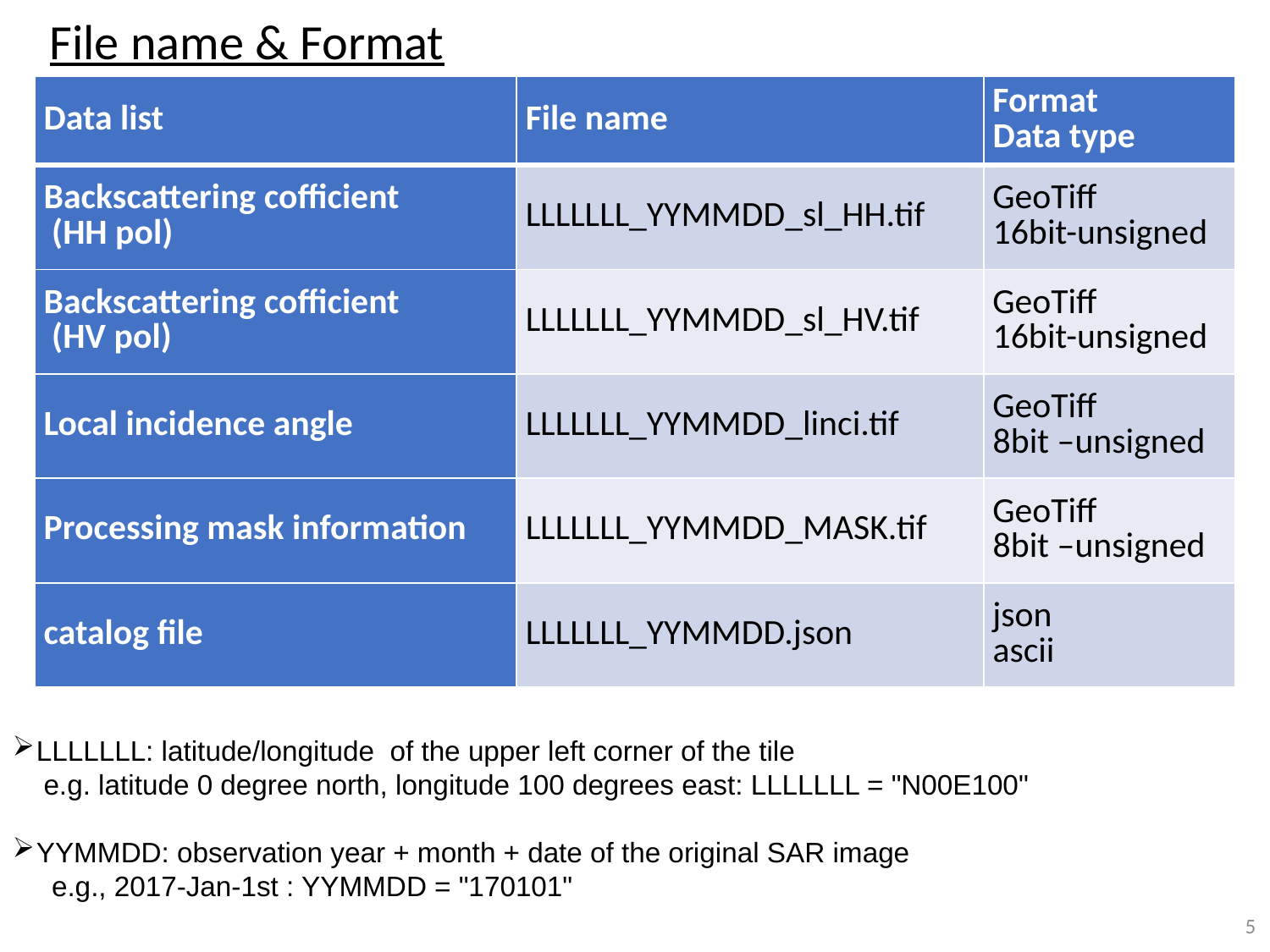

File name & Format
| Data list | File name | Format Data type |
| --- | --- | --- |
| Backscattering cofficient (HH pol) | LLLLLLL\_YYMMDD\_sl\_HH.tif | GeoTiff 16bit-unsigned |
| Backscattering cofficient (HV pol) | LLLLLLL\_YYMMDD\_sl\_HV.tif | GeoTiff 16bit-unsigned |
| Local incidence angle | LLLLLLL\_YYMMDD\_linci.tif | GeoTiff 8bit –unsigned |
| Processing mask information | LLLLLLL\_YYMMDD\_MASK.tif | GeoTiff 8bit –unsigned |
| catalog file | LLLLLLL\_YYMMDD.json | json ascii |
LLLLLLL: latitude/longitude  of the upper left corner of the tile
    e.g. latitude 0 degree north, longitude 100 degrees east: LLLLLLL = "N00E100"

YYMMDD: observation year + month + date of the original SAR image
     e.g., 2017-Jan-1st : YYMMDD = "170101"
5